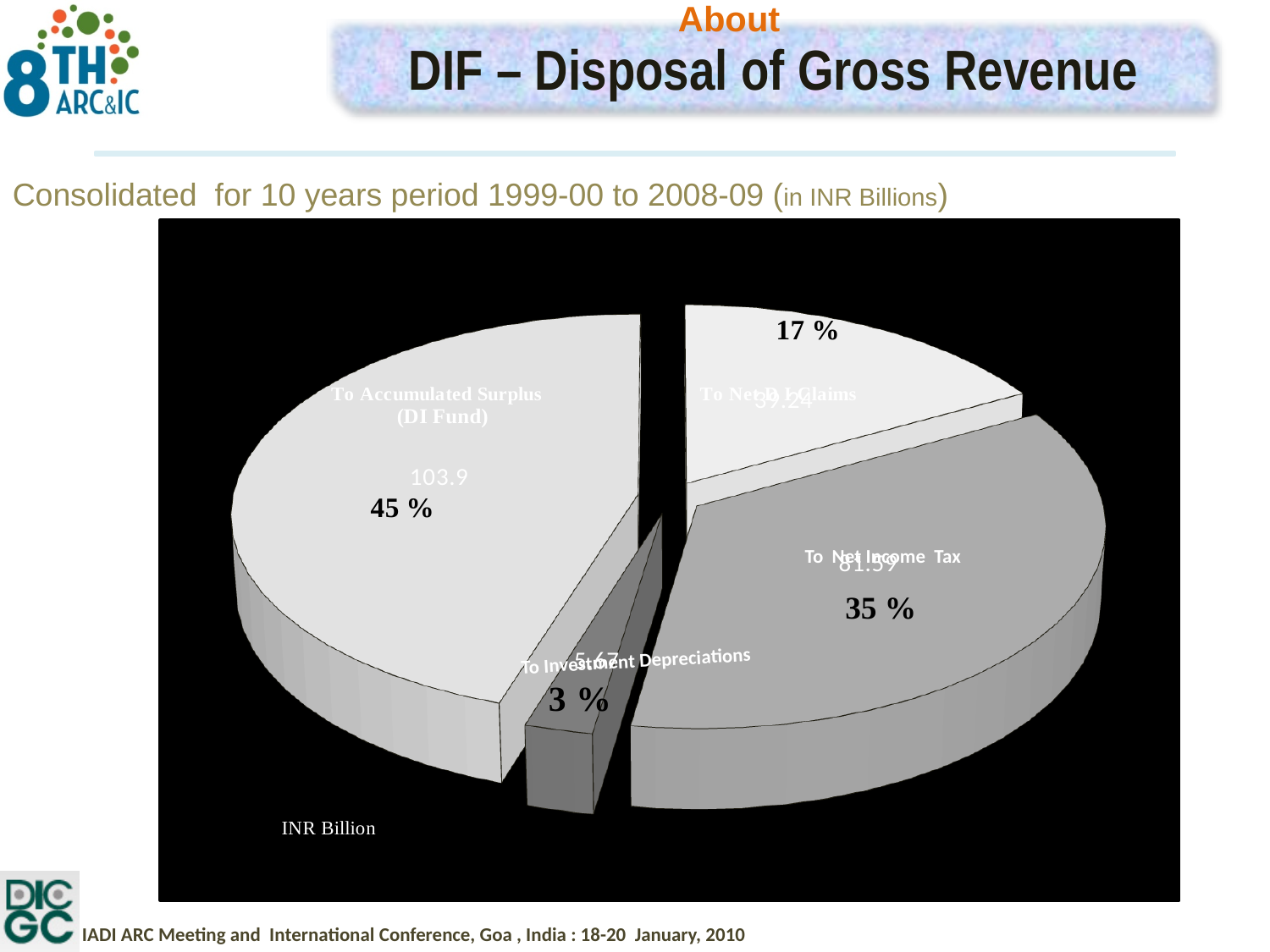

About
DIF – Disposal of Gross Revenue

Consolidated  for 10 years period 1999-00 to 2008-09 (in INR Billions)

[unsupported chart]

To Net Income  Tax
To Investment Depreciations